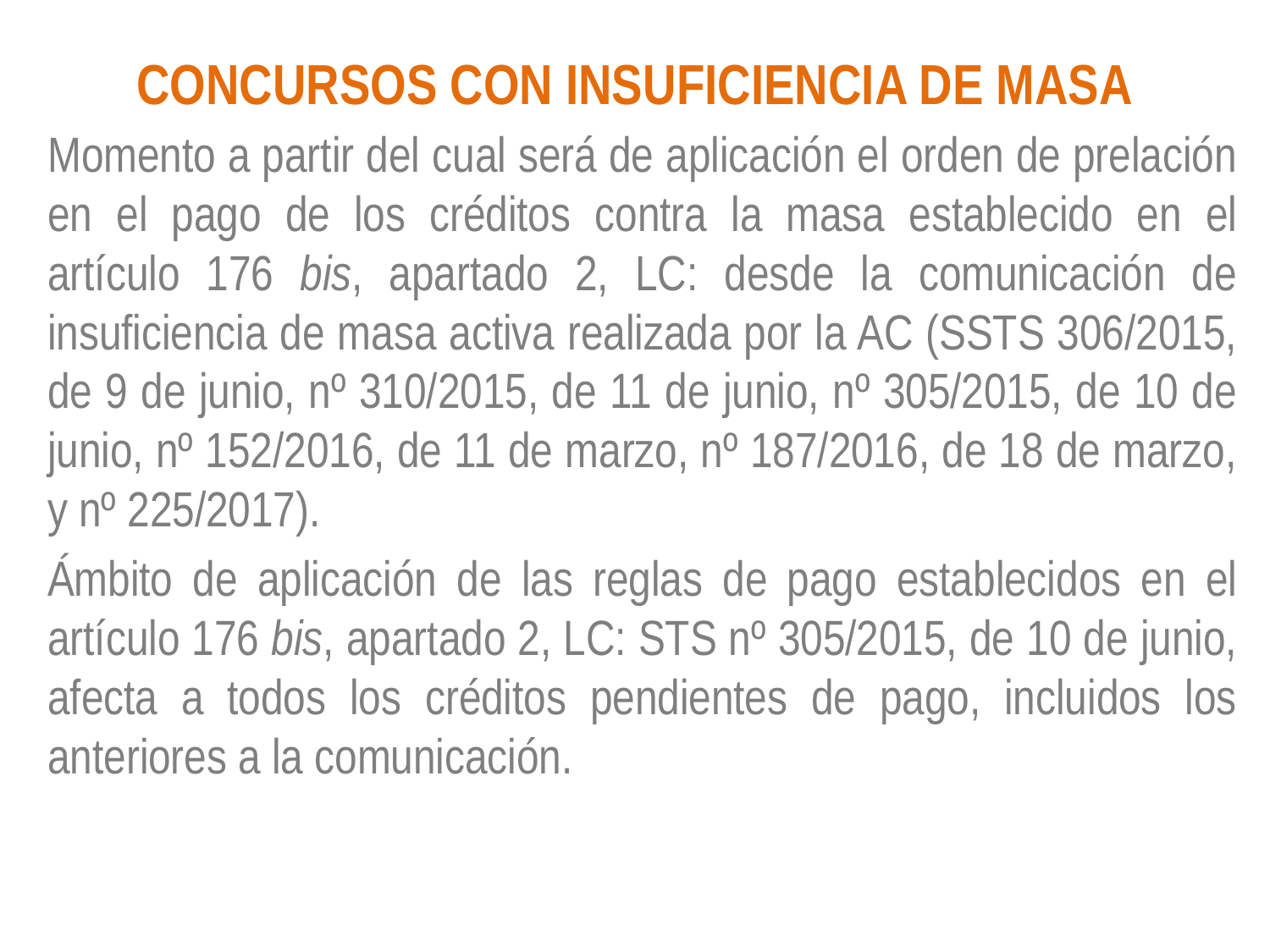

# CONCURSOS CON INSUFICIENCIA DE MASA
Momento a partir del cual será de aplicación el orden de prelación en el pago de los créditos contra la masa establecido en el artículo 176 bis, apartado 2, LC: desde la comunicación de insuficiencia de masa activa realizada por la AC (SSTS 306/2015, de 9 de junio, nº 310/2015, de 11 de junio, nº 305/2015, de 10 de junio, nº 152/2016, de 11 de marzo, nº 187/2016, de 18 de marzo, y nº 225/2017).
Ámbito de aplicación de las reglas de pago establecidos en el artículo 176 bis, apartado 2, LC: STS nº 305/2015, de 10 de junio, afecta a todos los créditos pendientes de pago, incluidos los anteriores a la comunicación.